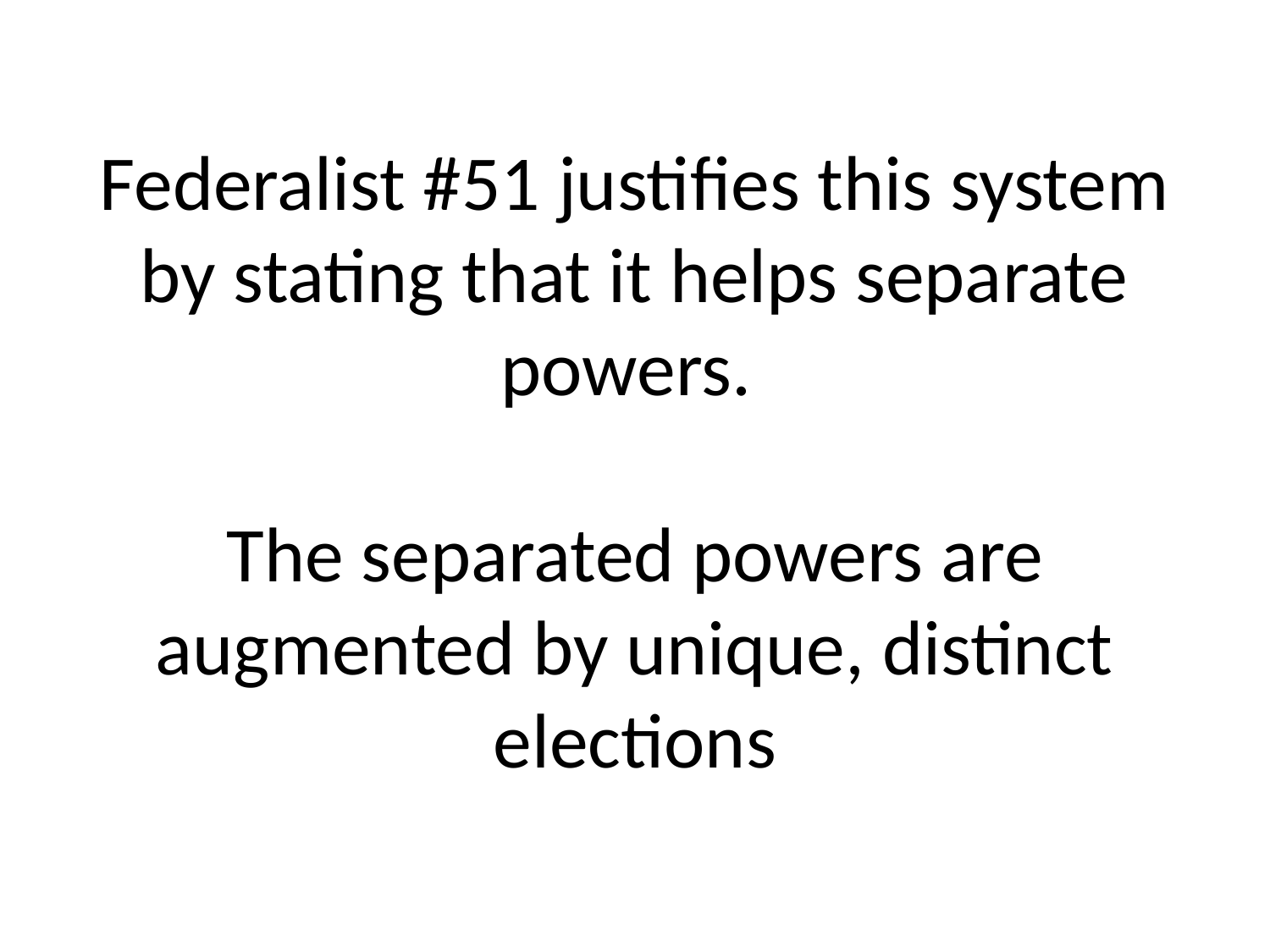

# Federalist #51 justifies this system by stating that it helps separate powers. The separated powers are augmented by unique, distinct elections